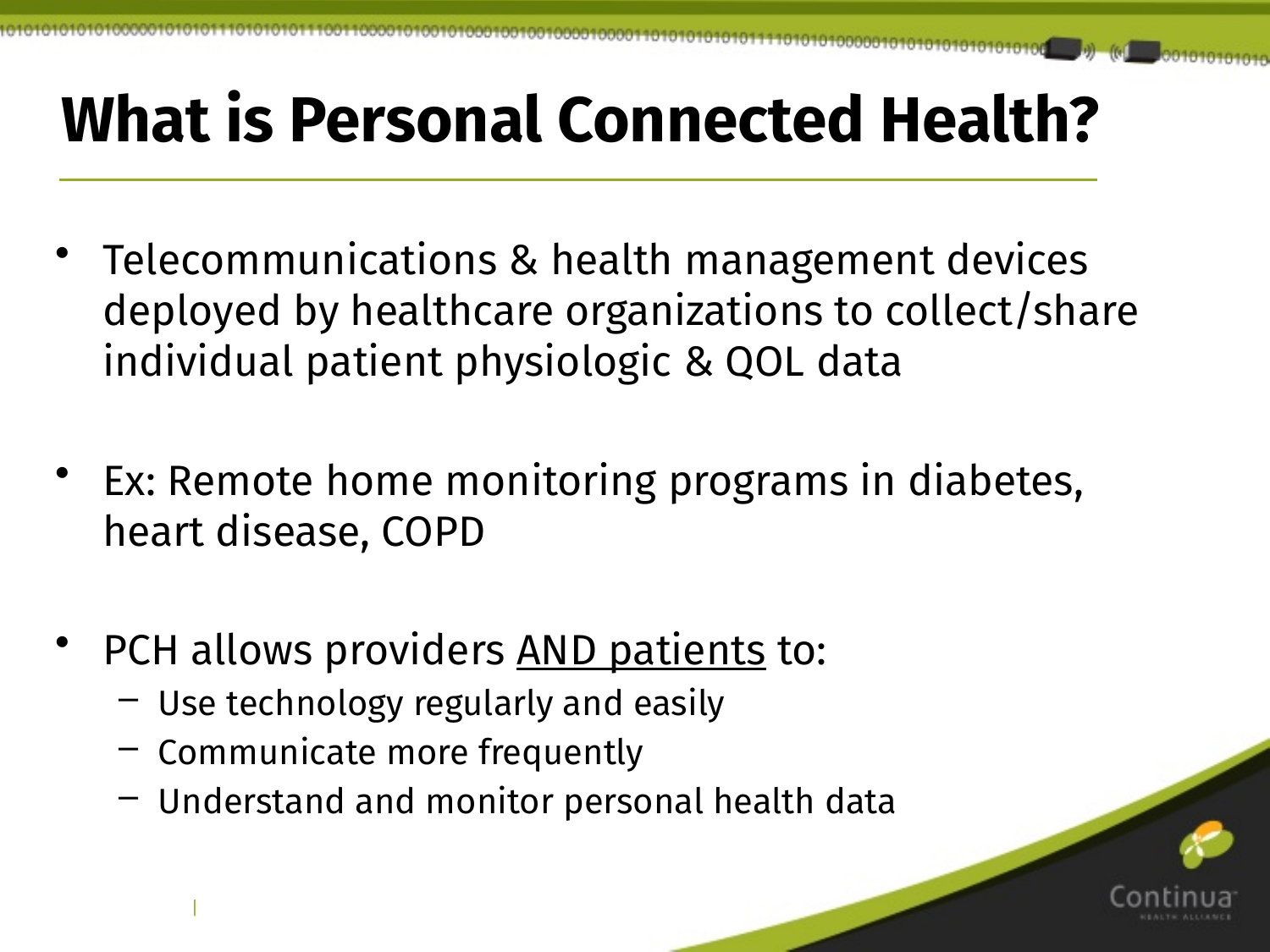

What is Personal Connected Health?
Telecommunications & health management devices deployed by healthcare organizations to collect/share individual patient physiologic & QOL data

Ex: Remote home monitoring programs in diabetes, heart disease, COPD

PCH allows providers AND patients to:
Use technology regularly and easily
Communicate more frequently
Understand and monitor personal health data